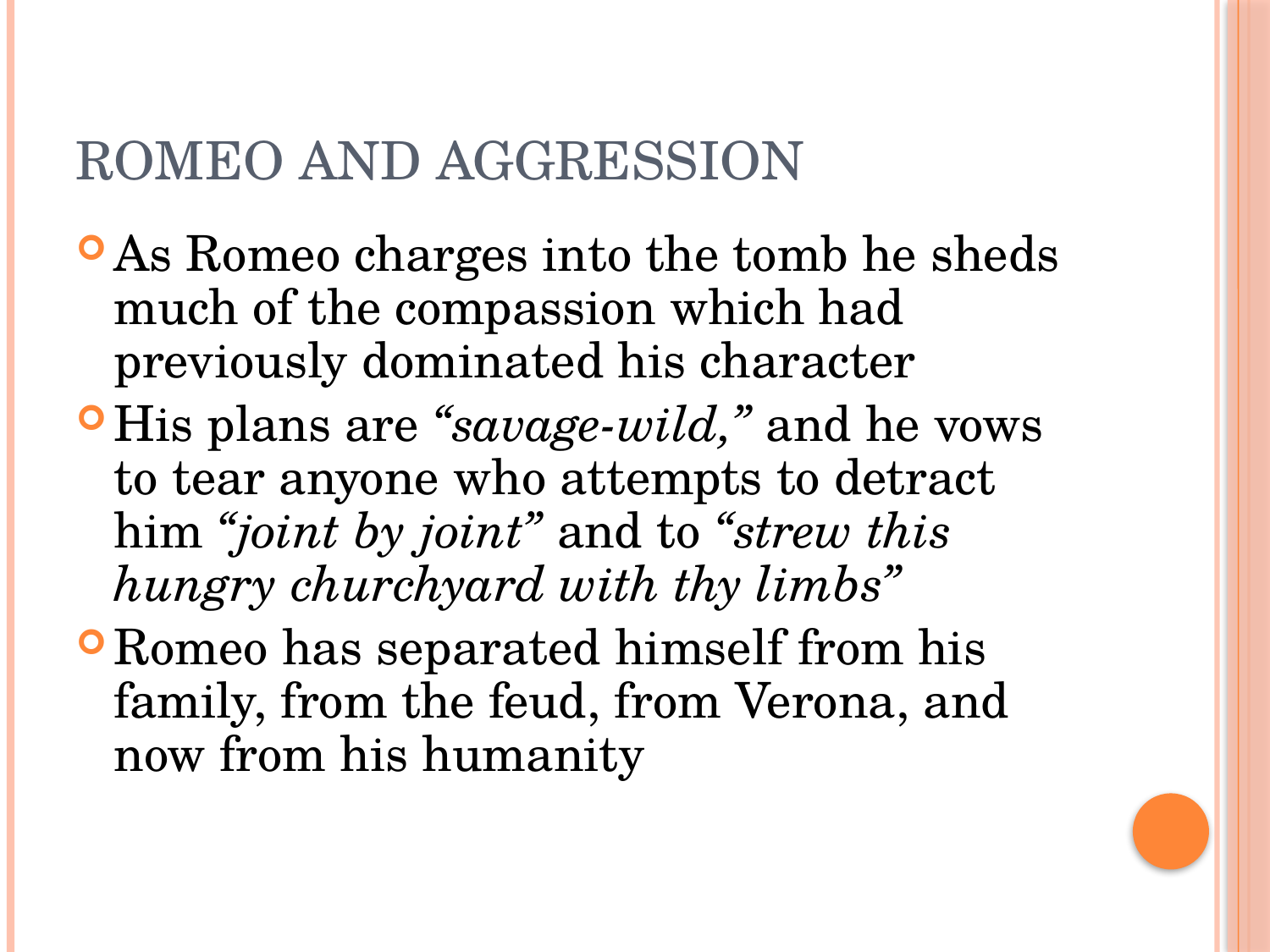

# Romeo and Aggression
As Romeo charges into the tomb he sheds much of the compassion which had previously dominated his character
His plans are “savage-wild,” and he vows to tear anyone who attempts to detract him “joint by joint” and to “strew this hungry churchyard with thy limbs”
Romeo has separated himself from his family, from the feud, from Verona, and now from his humanity